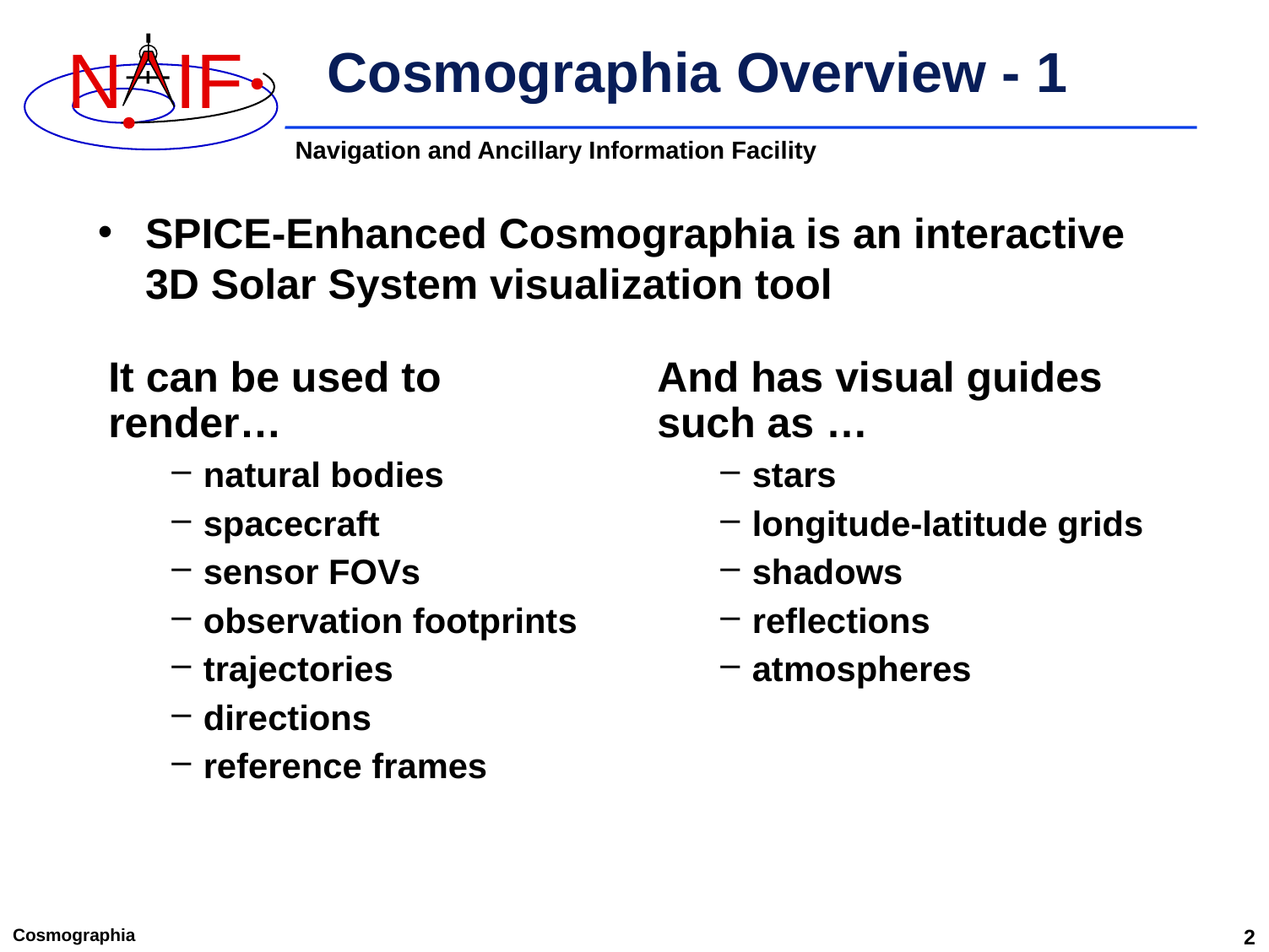

# Cosmographia Overview - 1
SPICE-Enhanced Cosmographia is an interactive 3D Solar System visualization tool

It can be used to render…
natural bodies
spacecraft
sensor FOVs
observation footprints
trajectories
directions
reference frames

And has visual guides such as …
stars
longitude-latitude grids
shadows
reflections
atmospheres

Cosmographia
2